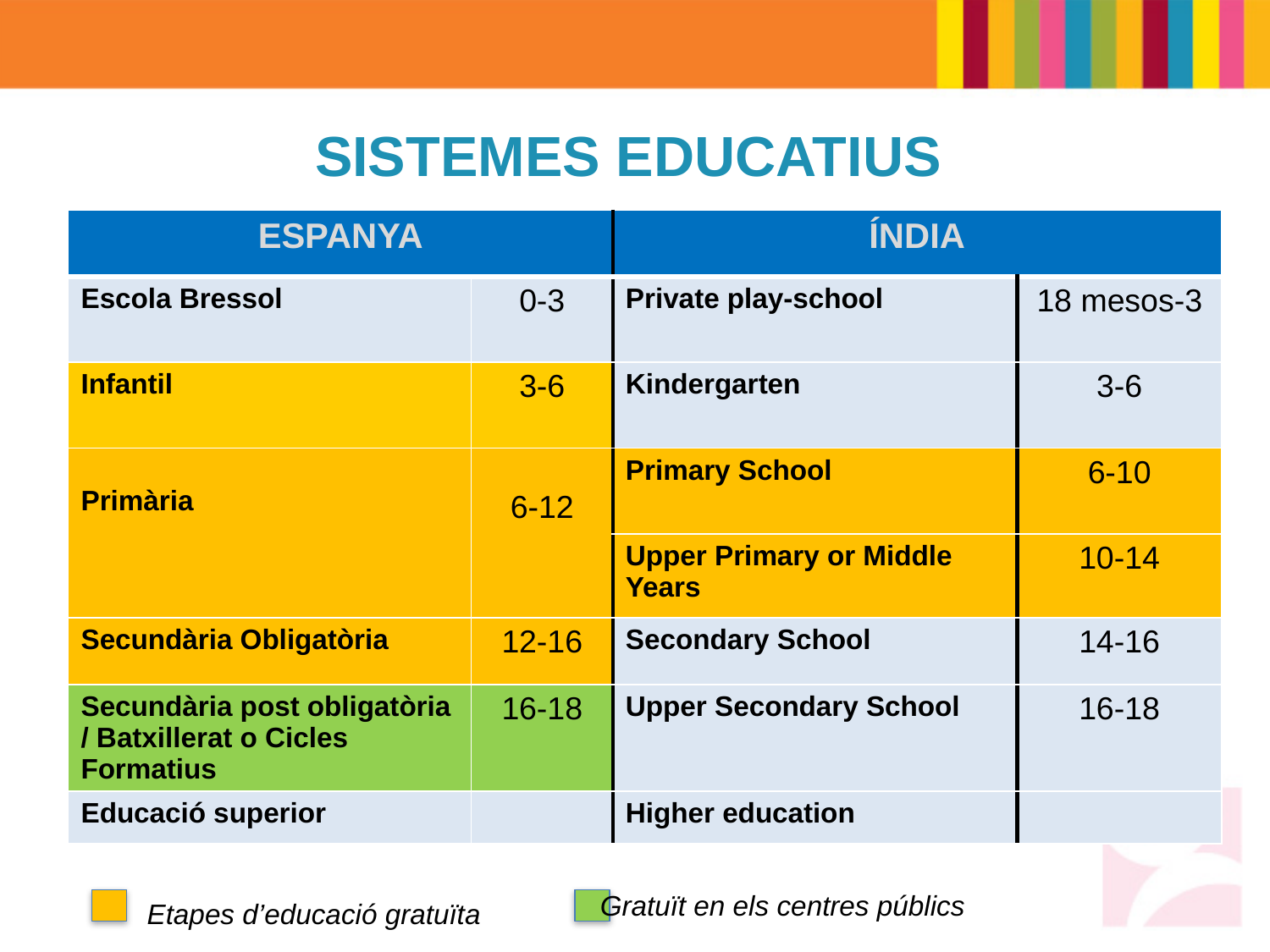

# SISTEMES EDUCATIUS
| ESPANYA |  | ÍNDIA |  |
| --- | --- | --- | --- |
| Escola Bressol | 0-3 | Private play-school | 18 mesos-3 |
| Infantil | 3-6 | Kindergarten | 3-6 |
| Primària | 6-12 | Primary School | 6-10 |
|  |  | Upper Primary or Middle Years | 10-14 |
| Secundària Obligatòria | 12-16 | Secondary School | 14-16 |
| Secundària post obligatòria / Batxillerat o Cicles Formatius | 16-18 | Upper Secondary School | 16-18 |
| Educació superior |  | Higher education |  |

Gratuït en els centres públics

 Etapes d’educació gratuïta